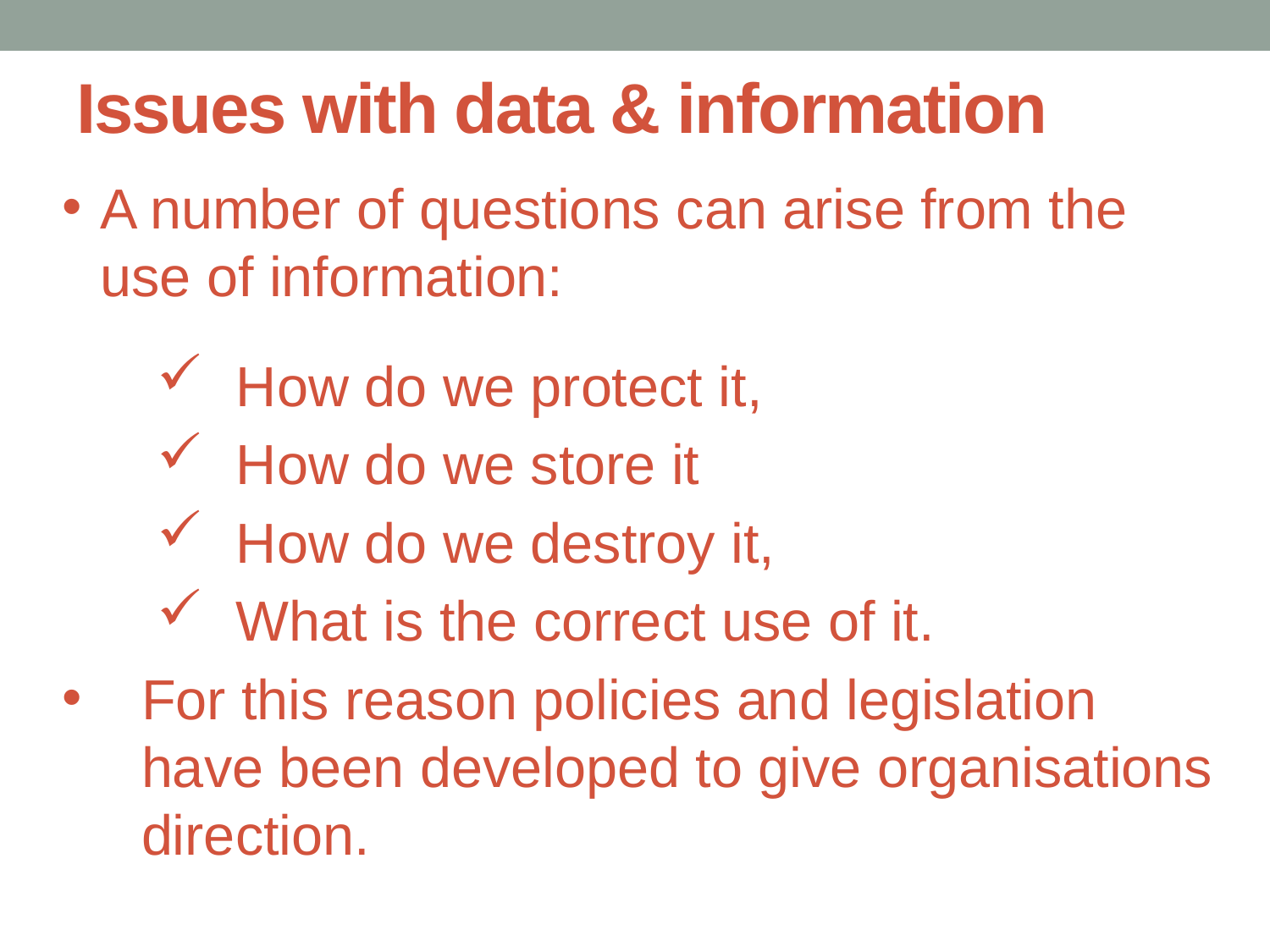

# Issues with data & information
A number of questions can arise from the use of information:
How do we protect it,
How do we store it
How do we destroy it,
What is the correct use of it.
For this reason policies and legislation have been developed to give organisations direction.